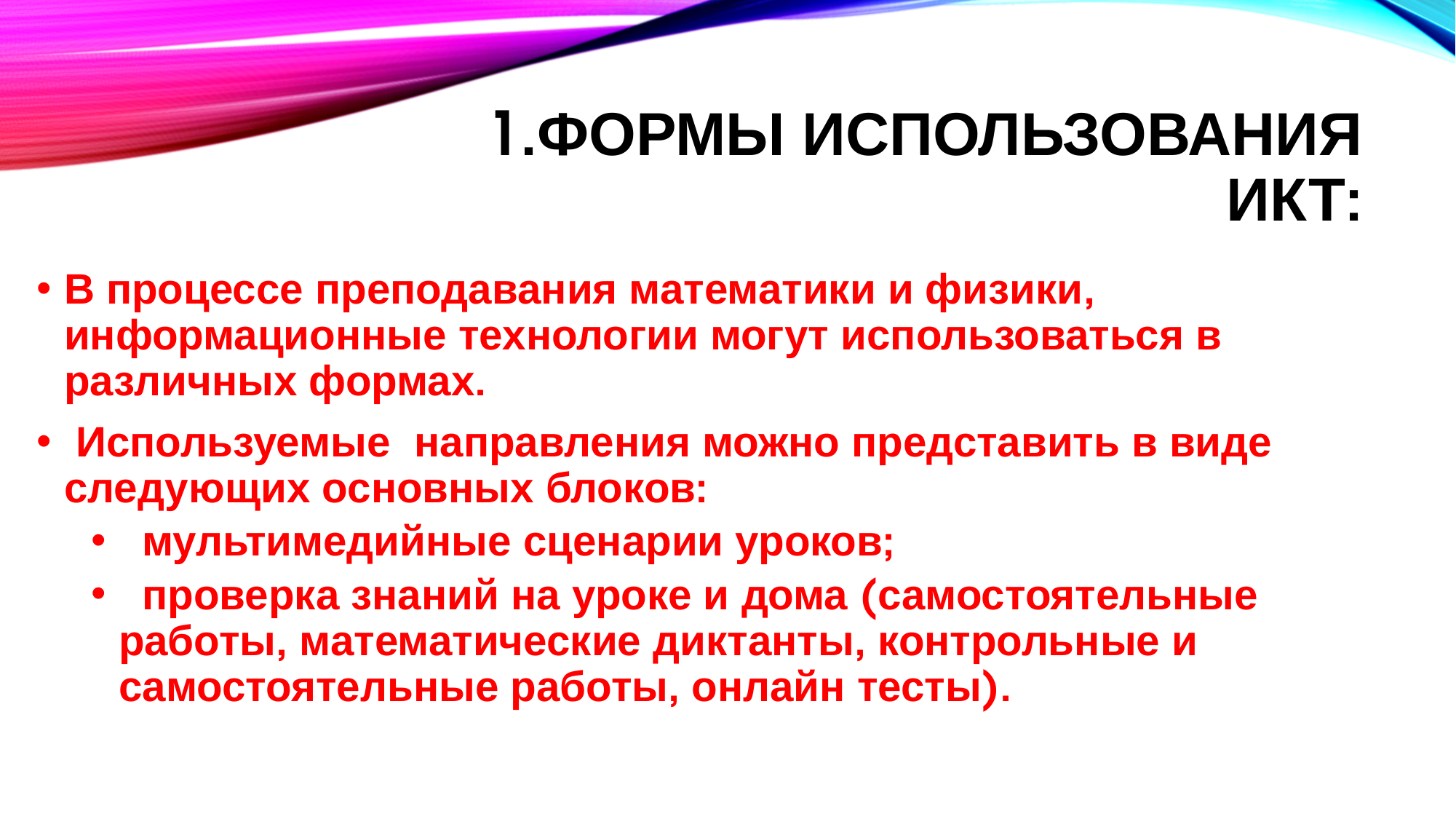

# 1.ФОРМЫ ИСПОЛЬЗОВАНИЯ ИКТ:
В процессе преподавания математики и физики, информационные технологии могут использоваться в различных формах.
 Используемые  направления можно представить в виде следующих основных блоков:
  мультимедийные сценарии уроков;
  проверка знаний на уроке и дома (самостоятельные работы, математические диктанты, контрольные и самостоятельные работы, онлайн тесты).